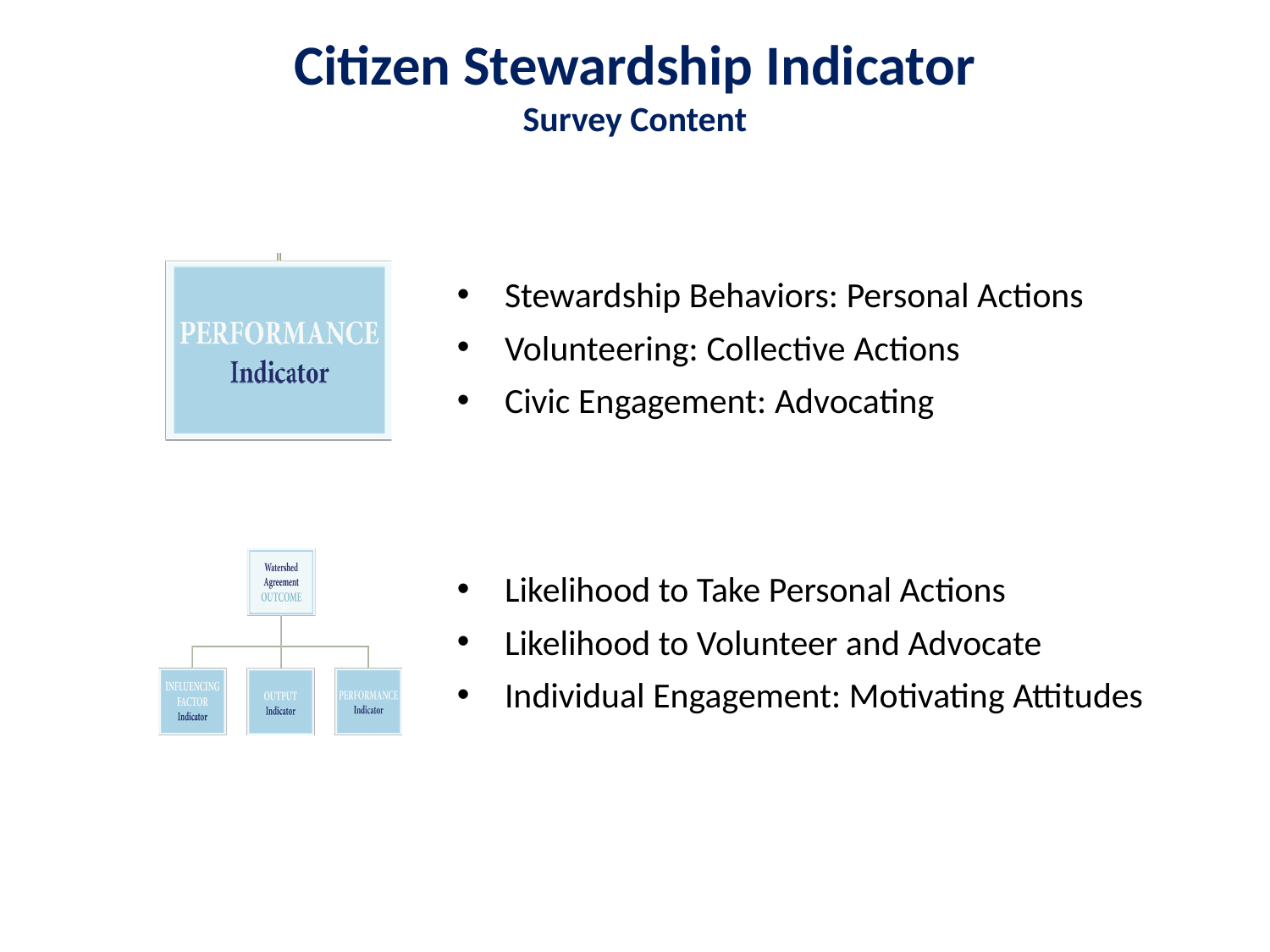

Citizen Stewardship Indicator
Survey Content

Stewardship Behaviors: Personal Actions
Volunteering: Collective Actions
Civic Engagement: Advocating

Likelihood to Take Personal Actions
Likelihood to Volunteer and Advocate
Individual Engagement: Motivating Attitudes